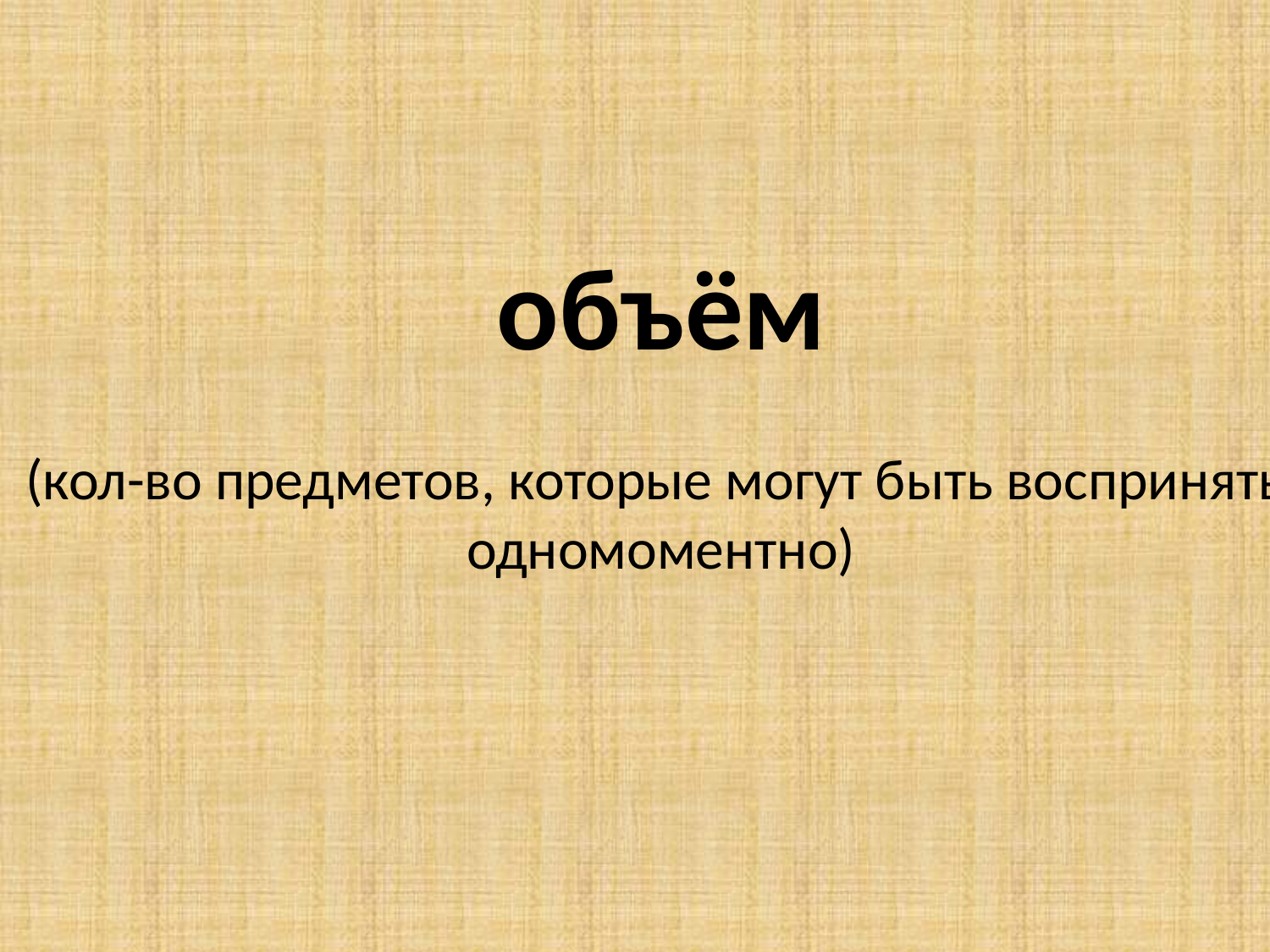

# объём (кол-во предметов, которые могут быть восприняты одномоментно)